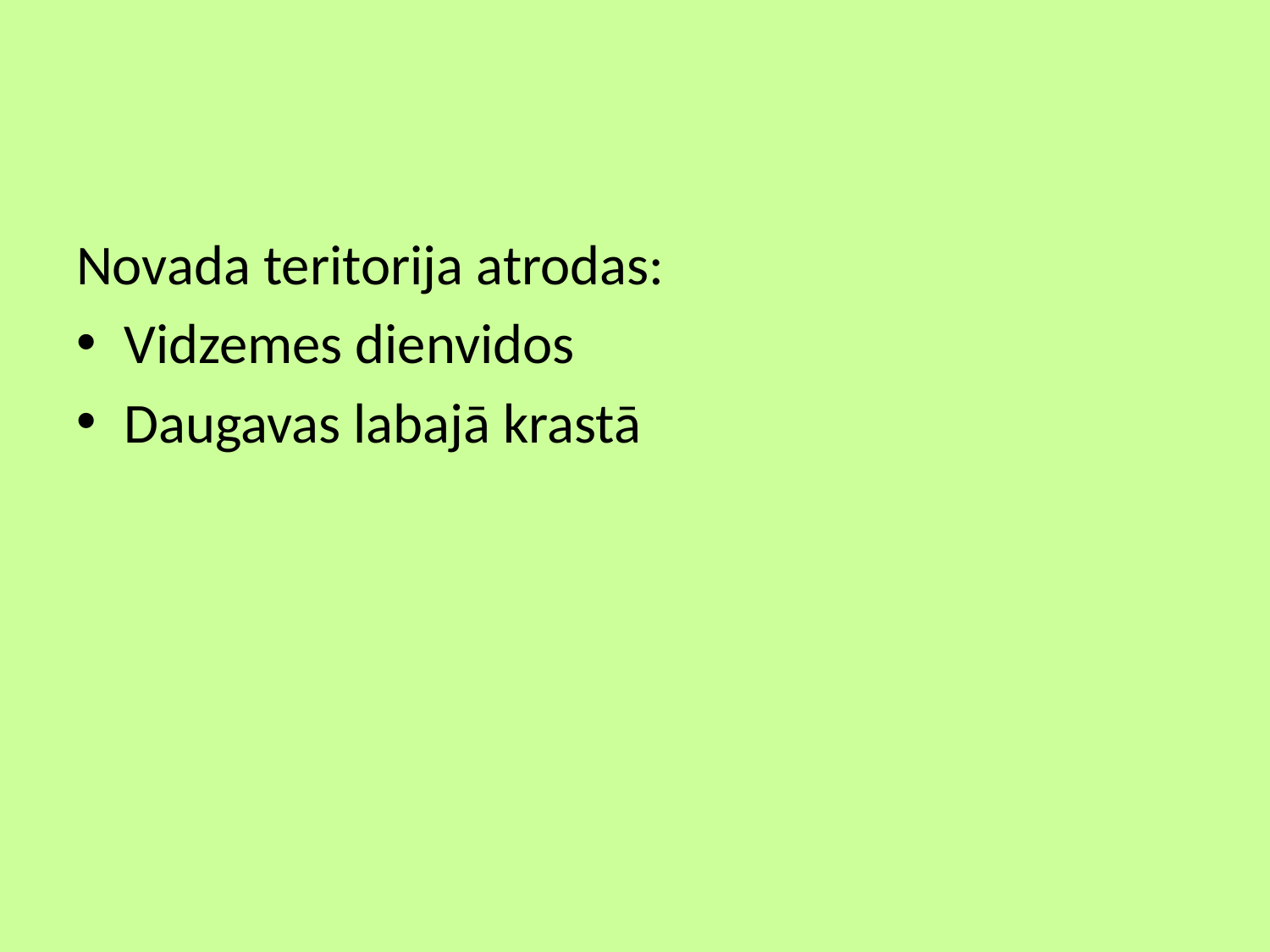

#
Novada teritorija atrodas:
Vidzemes dienvidos
Daugavas labajā krastā